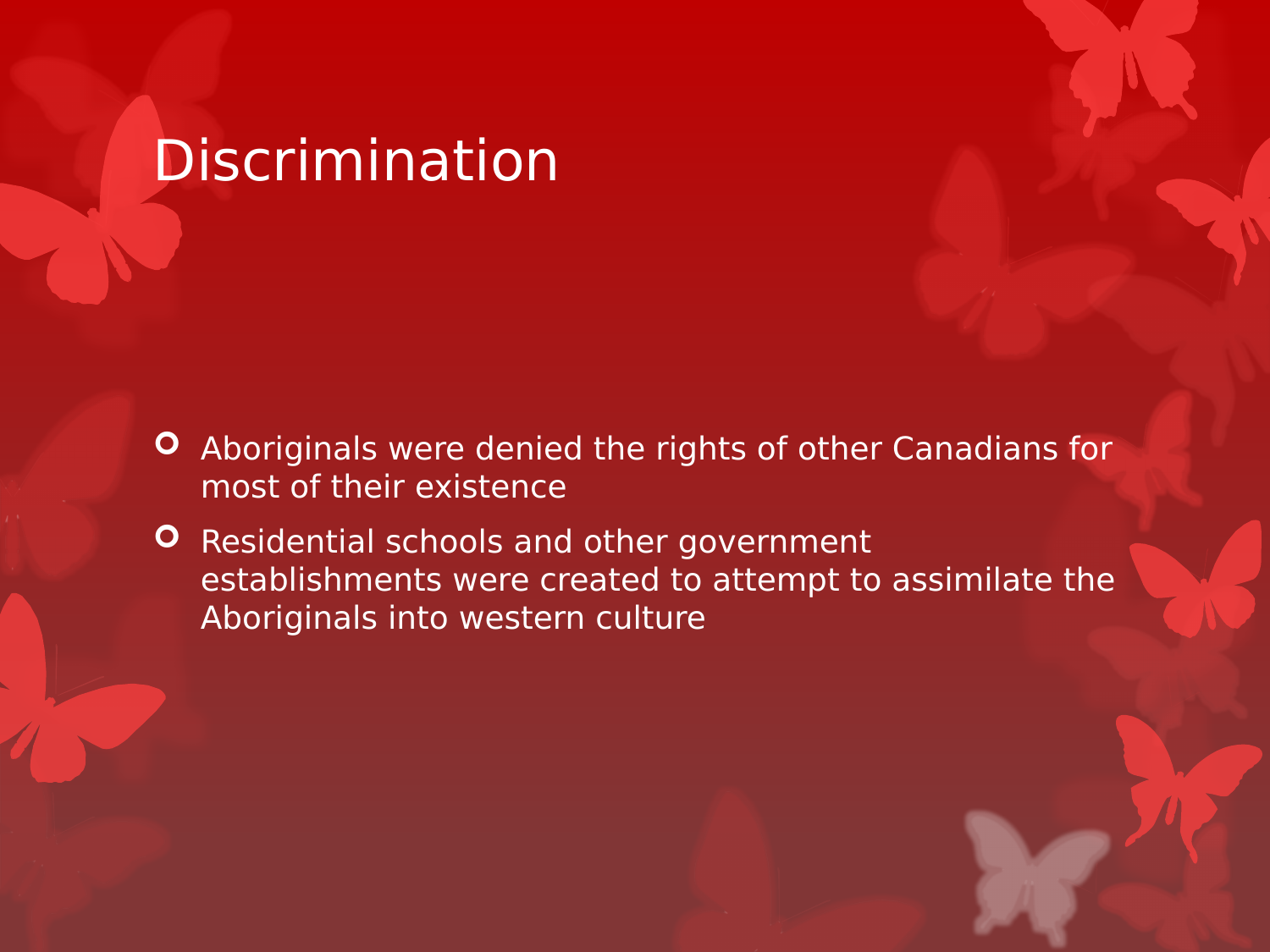

# Discrimination
Aboriginals were denied the rights of other Canadians for most of their existence
Residential schools and other government establishments were created to attempt to assimilate the Aboriginals into western culture